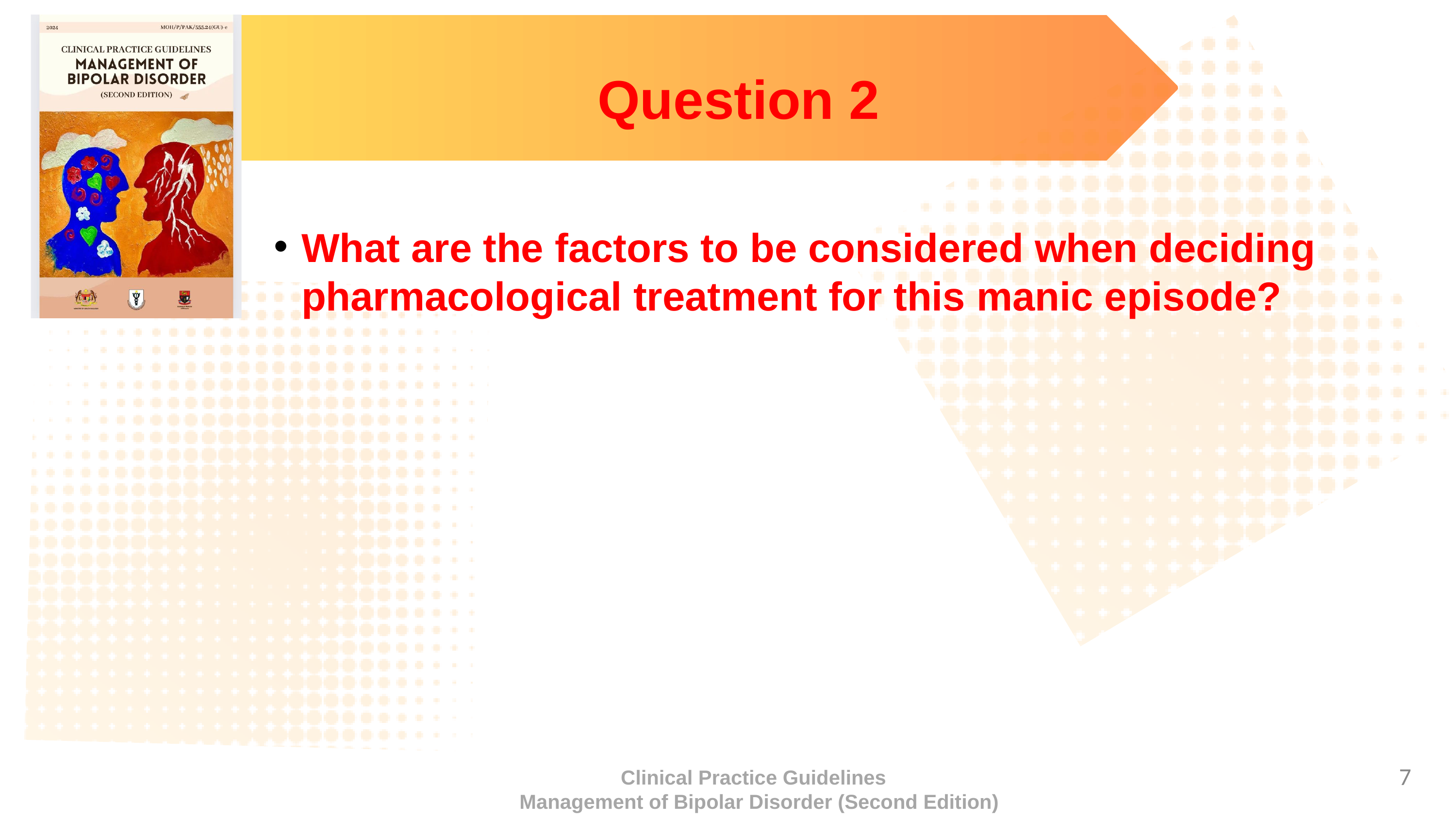

Question 2

What are the factors to be considered when deciding pharmacological treatment for this manic episode?

Clinical Practice Guidelines
 Management of Bipolar Disorder (Second Edition)
7